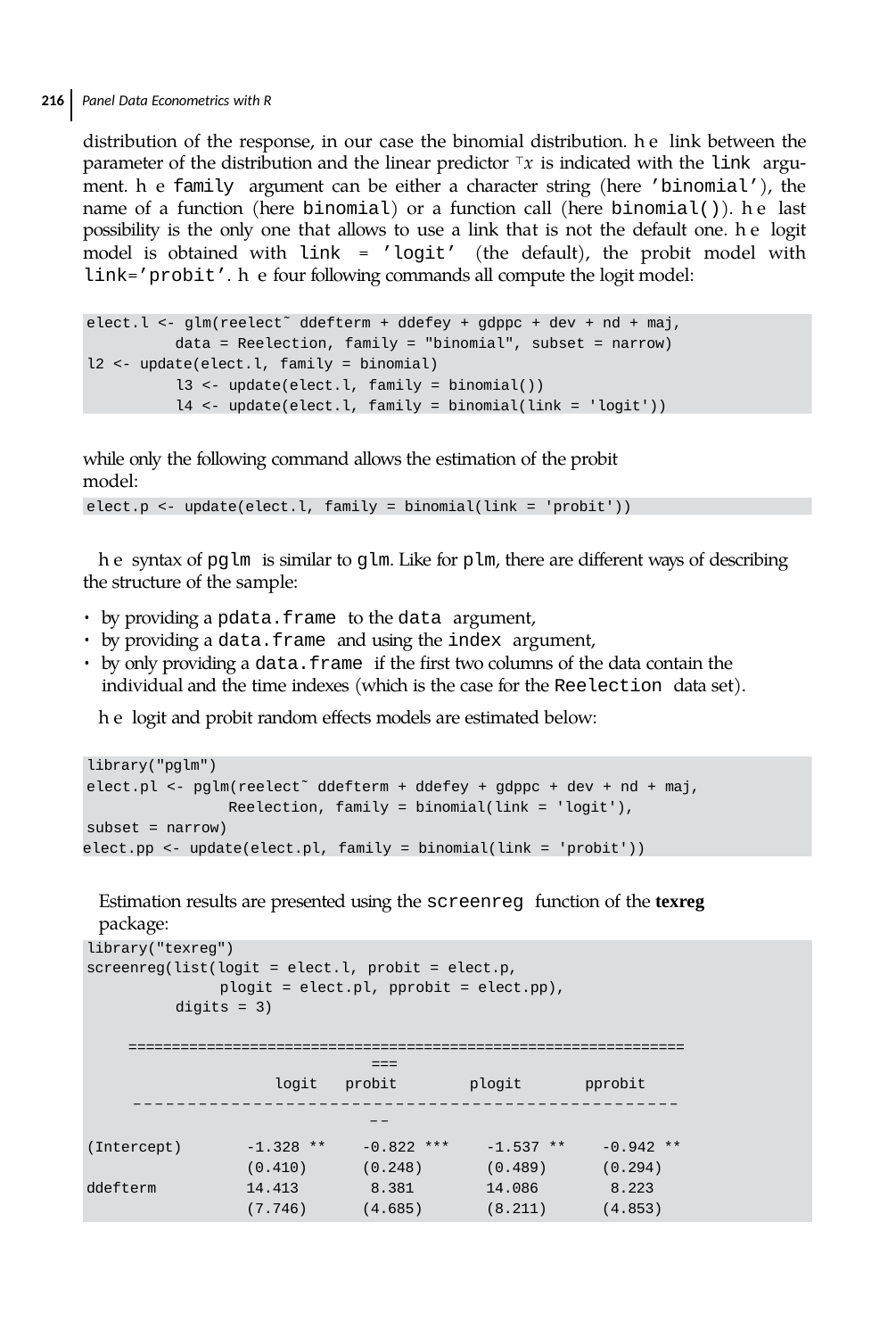

216  Panel Data Econometrics with R

distribution of the response, in our case the binomial distribution. he link between the parameter of the distribution and the linear predictor ⊤x is indicated with the link argu- ment. he family argument can be either a character string (here ’binomial’), the name of a function (here binomial) or a function call (here binomial()). he last possibility is the only one that allows to use a link that is not the default one. he logit model is obtained with link = ’logit’ (the default), the probit model with link=’probit’. he four following commands all compute the logit model:

elect.l <- glm(reelect ̃ ddefterm + ddefey + gdppc + dev + nd + maj,
data = Reelection, family = "binomial", subset = narrow) l2 <- update(elect.l, family = binomial)
l3 <- update(elect.l, family = binomial())
l4 <- update(elect.l, family = binomial(link = 'logit'))
while only the following command allows the estimation of the probit model:
elect.p <- update(elect.l, family = binomial(link = 'probit'))
he syntax of pglm is similar to glm. Like for plm, there are different ways of describing the structure of the sample:
by providing a pdata.frame to the data argument,
by providing a data.frame and using the index argument,
by only providing a data.frame if the ﬁrst two columns of the data contain the individual and the time indexes (which is the case for the Reelection data set).
he logit and probit random effects models are estimated below:
library("pglm")
elect.pl <- pglm(reelect ̃ ddefterm + ddefey + gdppc + dev + nd + maj, Reelection, family = binomial(link = 'logit'),
subset = narrow)
elect.pp <- update(elect.pl, family = binomial(link = 'probit'))
Estimation results are presented using the screenreg function of the texreg package:
| library("texreg") screenreg(list(logit = elect.l, probit = elect.p, plogit = elect.pl, pprobit = elect.pp), digits = 3) =================================================================== logit probit plogit pprobit –––––––––––––––––––––––––––––––––––––––––––––––––––– |  |  |  |  |
| --- | --- | --- | --- | --- |
| (Intercept) | -1.328 \*\* | -0.822 \*\*\* | -1.537 \*\* | -0.942 \*\* |
|  | (0.410) | (0.248) | (0.489) | (0.294) |
| ddefterm | 14.413 | 8.381 | 14.086 | 8.223 |
|  | (7.746) | (4.685) | (8.211) | (4.853) |